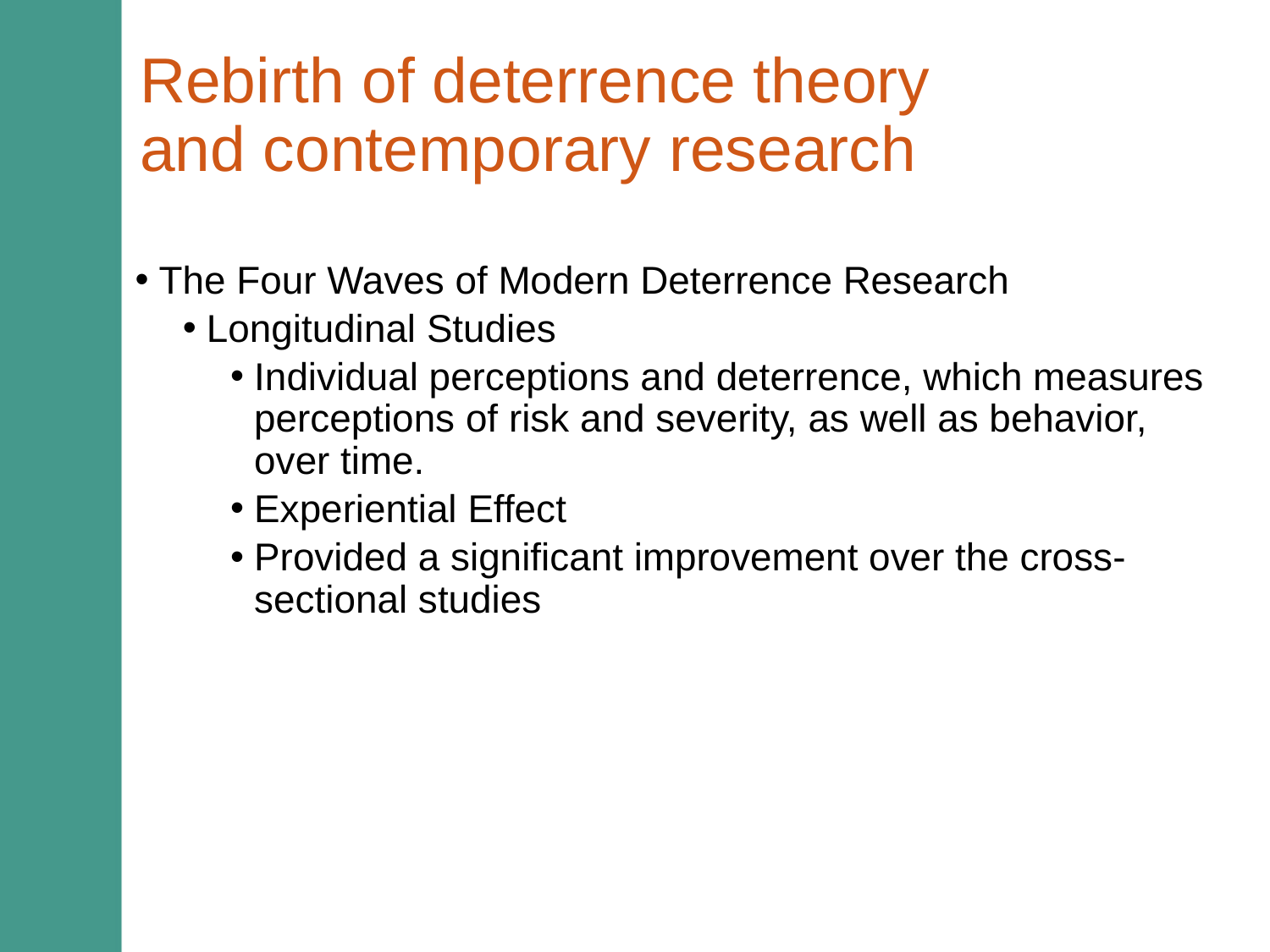

# Rebirth of deterrence theory and contemporary research
The Four Waves of Modern Deterrence Research
Longitudinal Studies
Individual perceptions and deterrence, which measures perceptions of risk and severity, as well as behavior, over time.
Experiential Effect
Provided a significant improvement over the cross-sectional studies